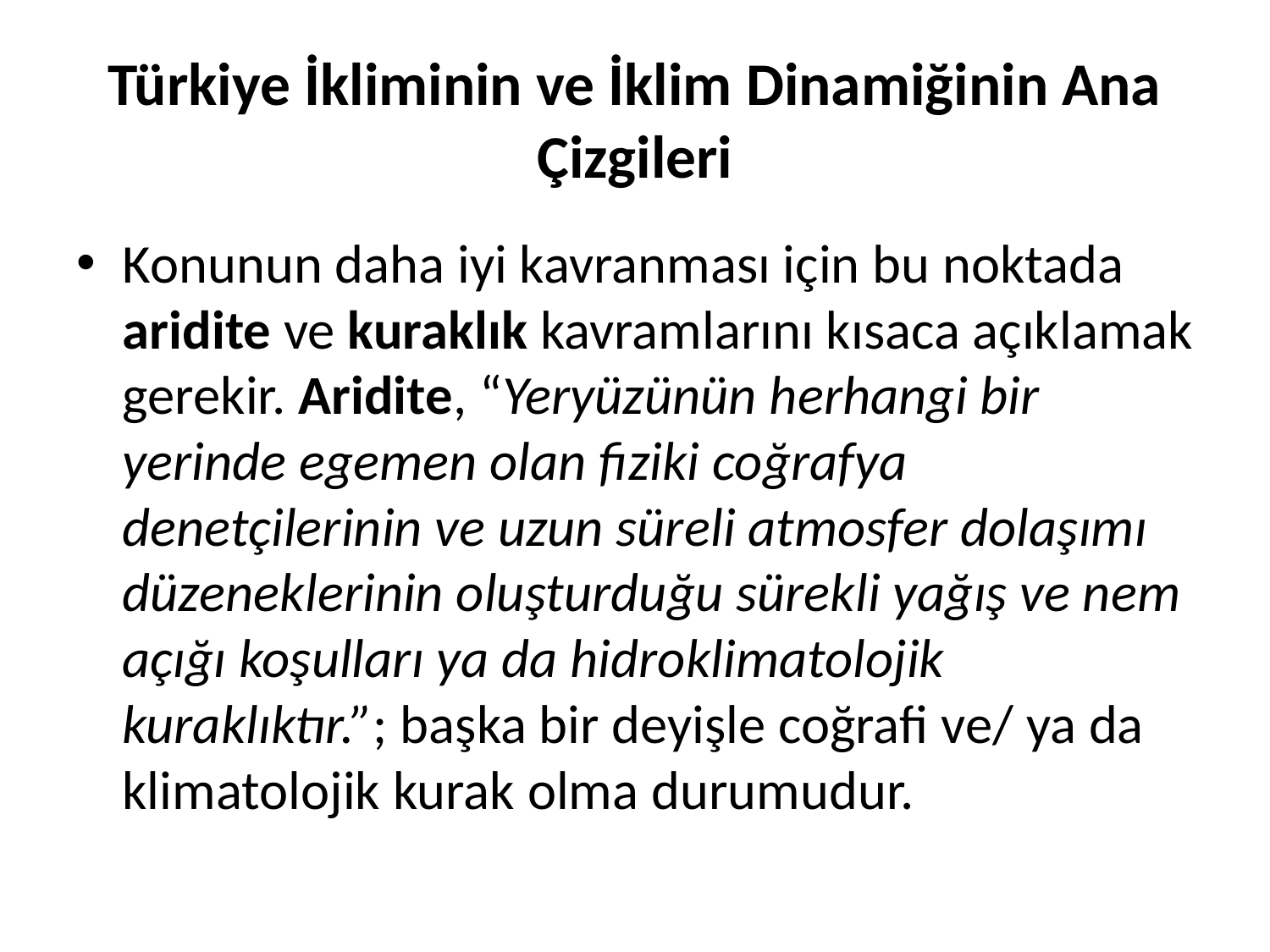

# Türkiye İkliminin ve İklim Dinamiğinin Ana Çizgileri
Konunun daha iyi kavranması için bu noktada aridite ve kuraklık kavramlarını kısaca açıklamak gerekir. Aridite, “Yeryüzünün herhangi bir yerinde egemen olan fiziki coğrafya denetçilerinin ve uzun süreli atmosfer dolaşımı düzeneklerinin oluşturduğu sürekli yağış ve nem açığı koşulları ya da hidroklimatolojik kuraklıktır.”; başka bir deyişle coğrafi ve/ ya da klimatolojik kurak olma durumudur.